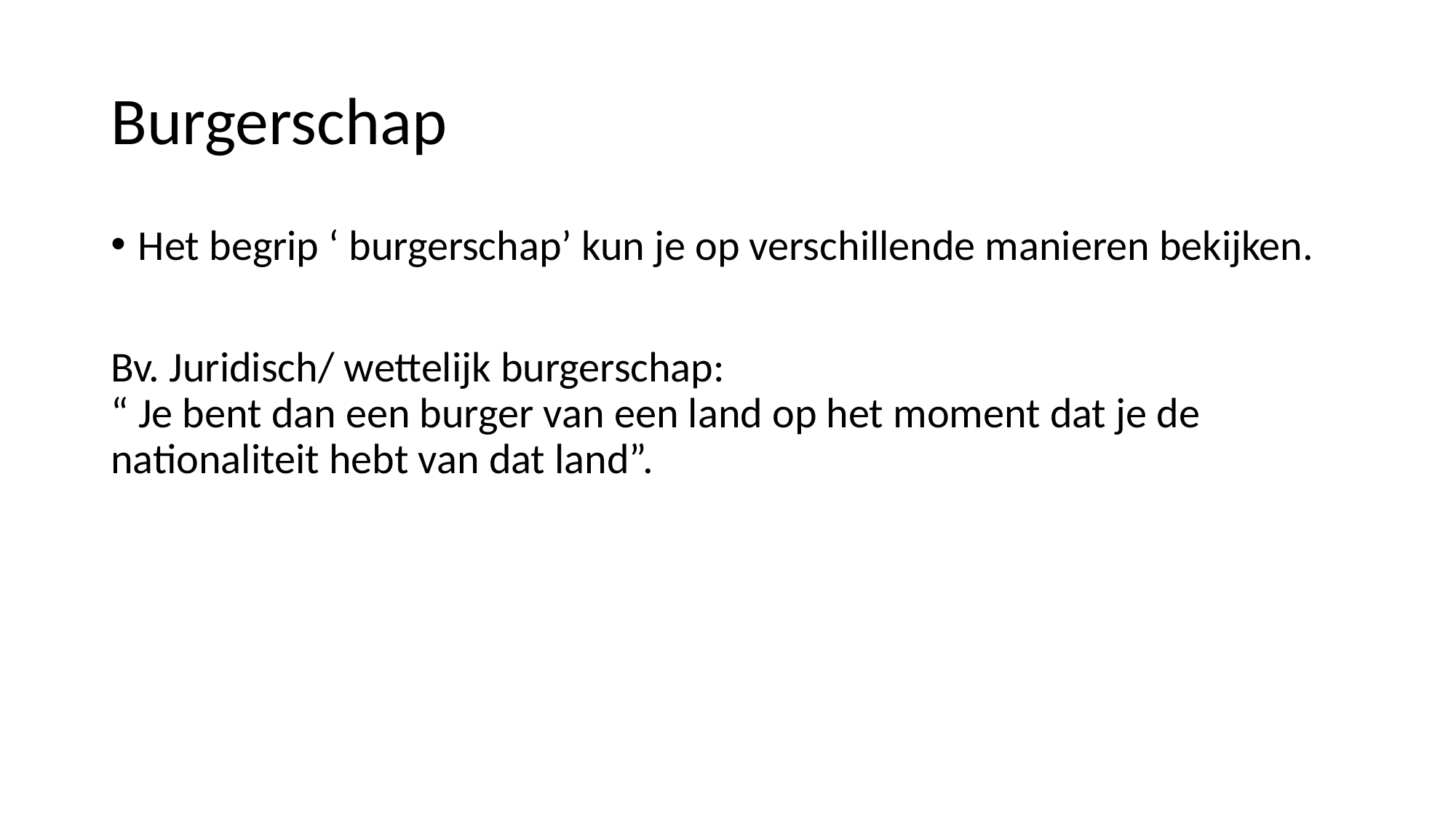

# Burgerschap
Het begrip ‘ burgerschap’ kun je op verschillende manieren bekijken.

Bv. Juridisch/ wettelijk burgerschap:
“ Je bent dan een burger van een land op het moment dat je de nationaliteit hebt van dat land”.